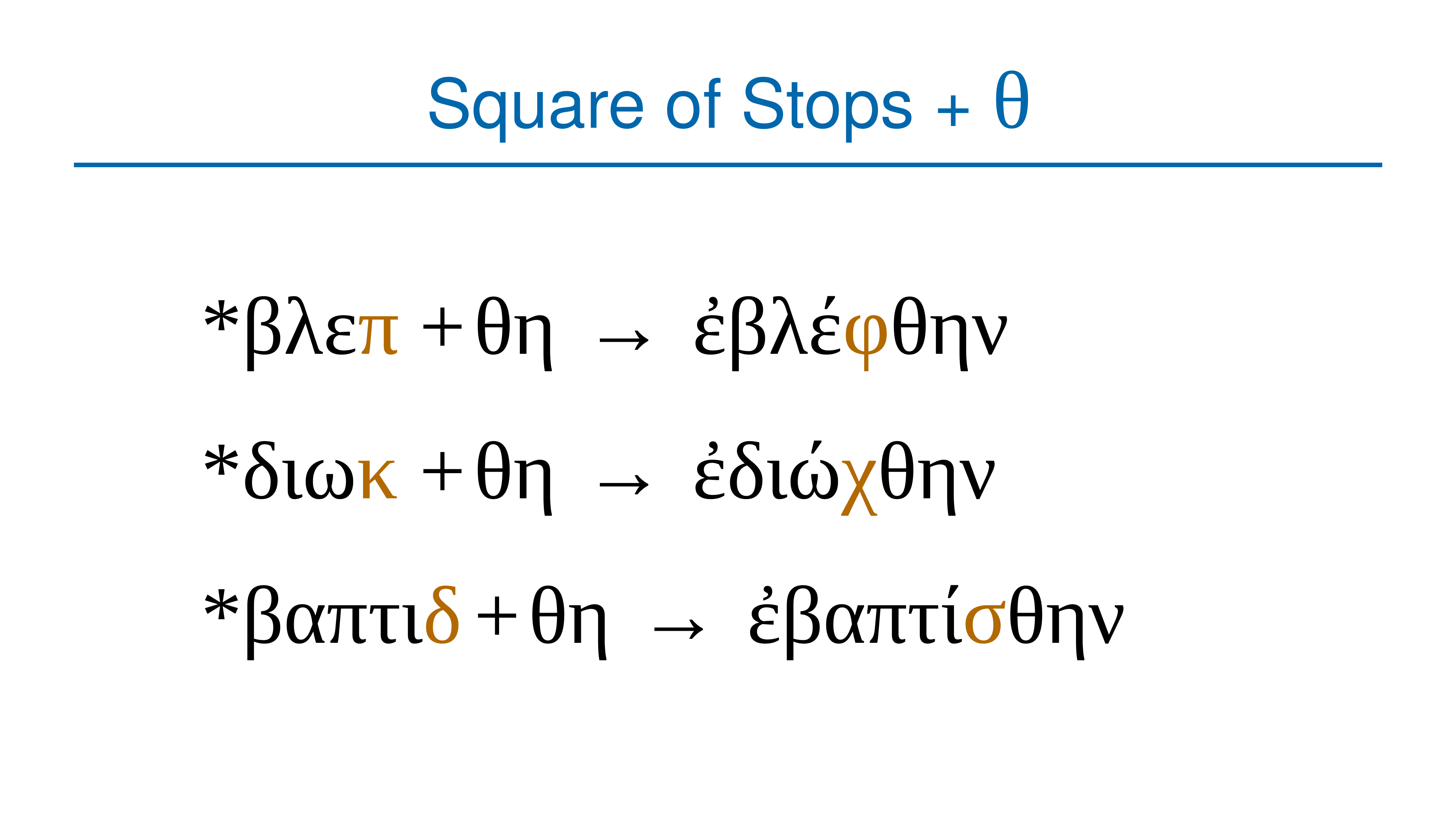

# Square of Stops + θ
*βλεπ	+	θη	→	ἐβλέφθην
*διωκ	+	θη	→	ἐδιώχθην
*βαπτιδ	+	θη	→	ἐβαπτίσθην